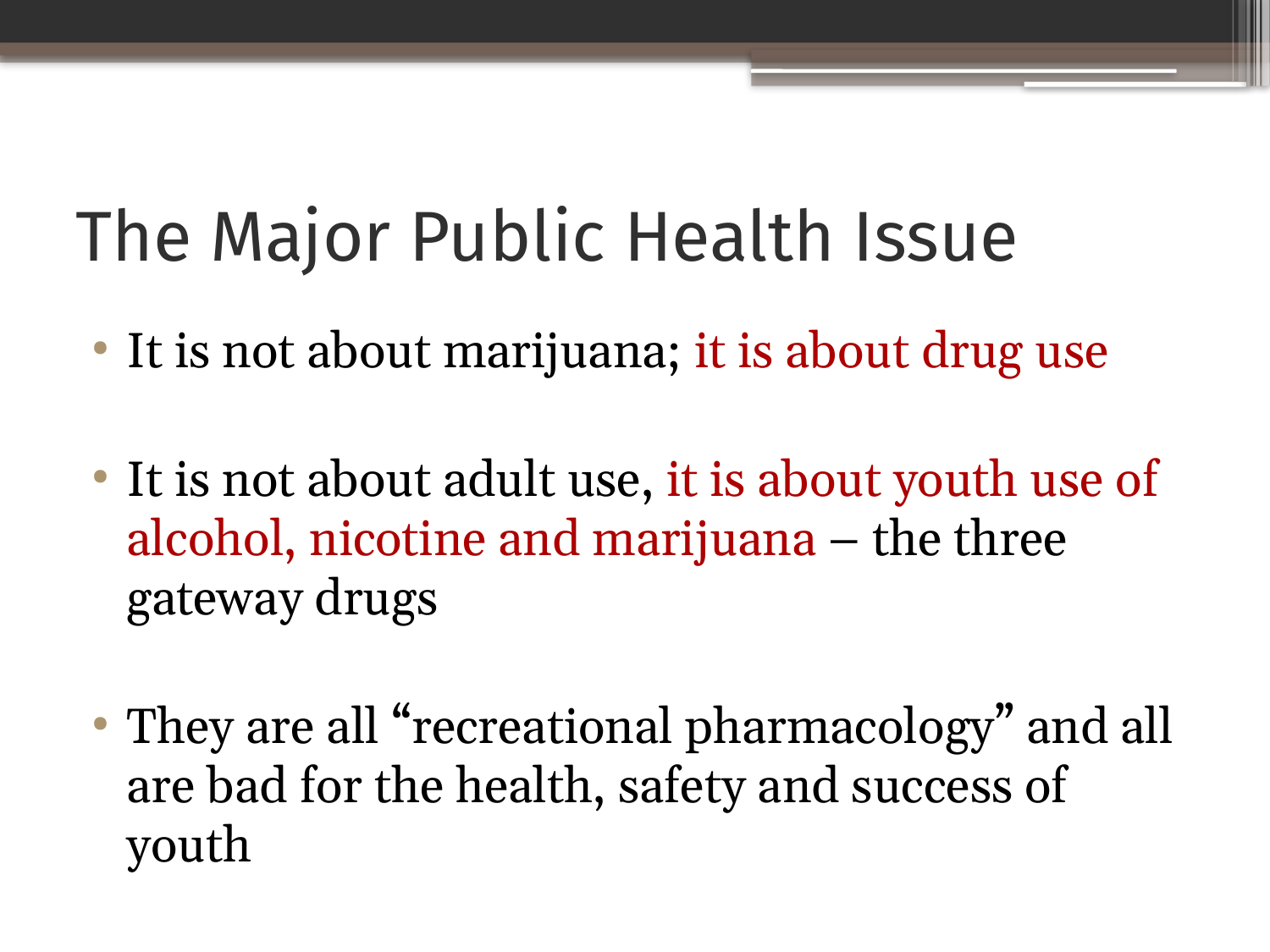

# The Major Public Health Issue
It is not about marijuana; it is about drug use

It is not about adult use, it is about youth use of alcohol, nicotine and marijuana – the three gateway drugs

They are all “recreational pharmacology” and all are bad for the health, safety and success of youth